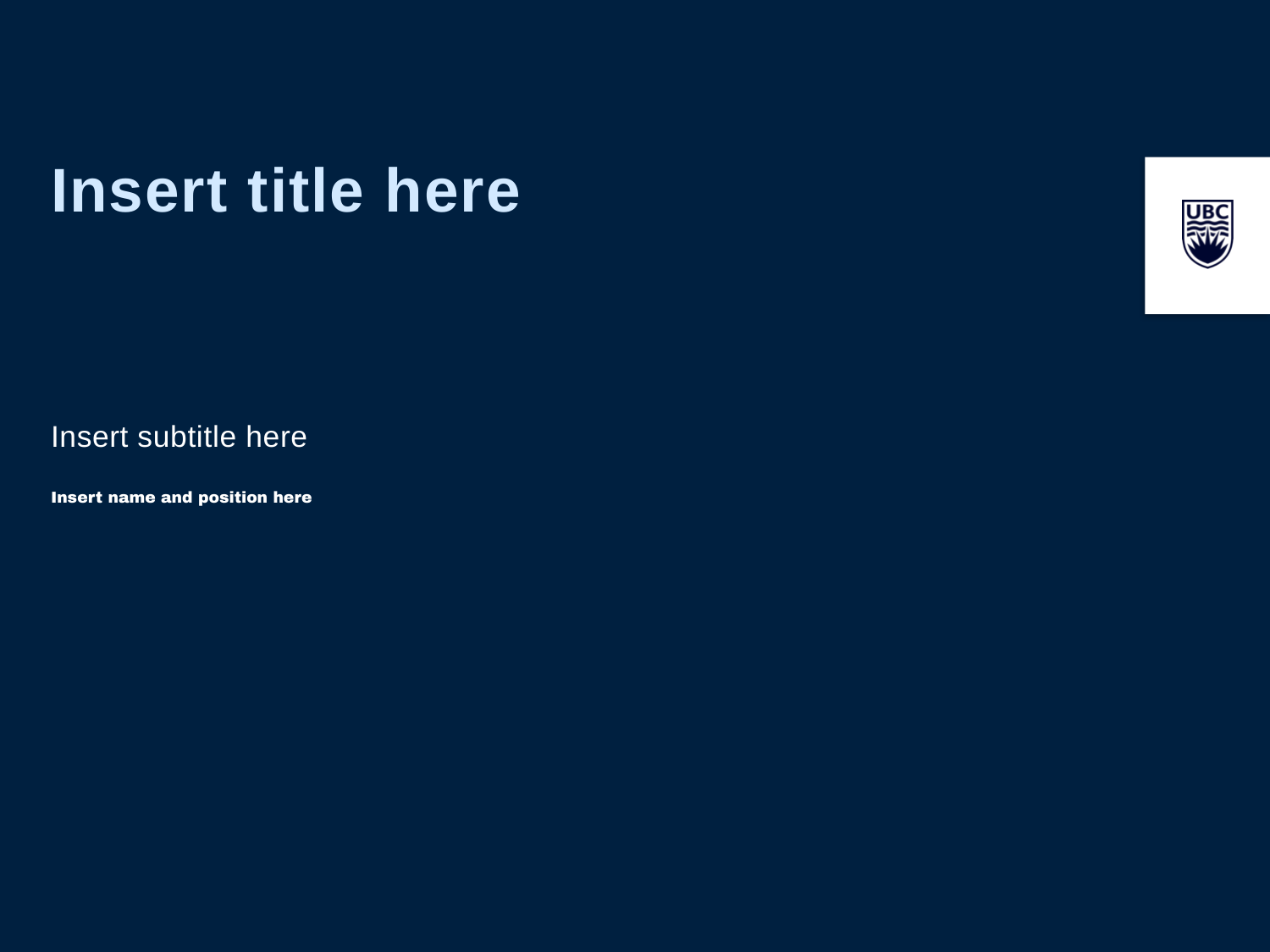

# Insert title here
Insert subtitle here

Insert name and position here